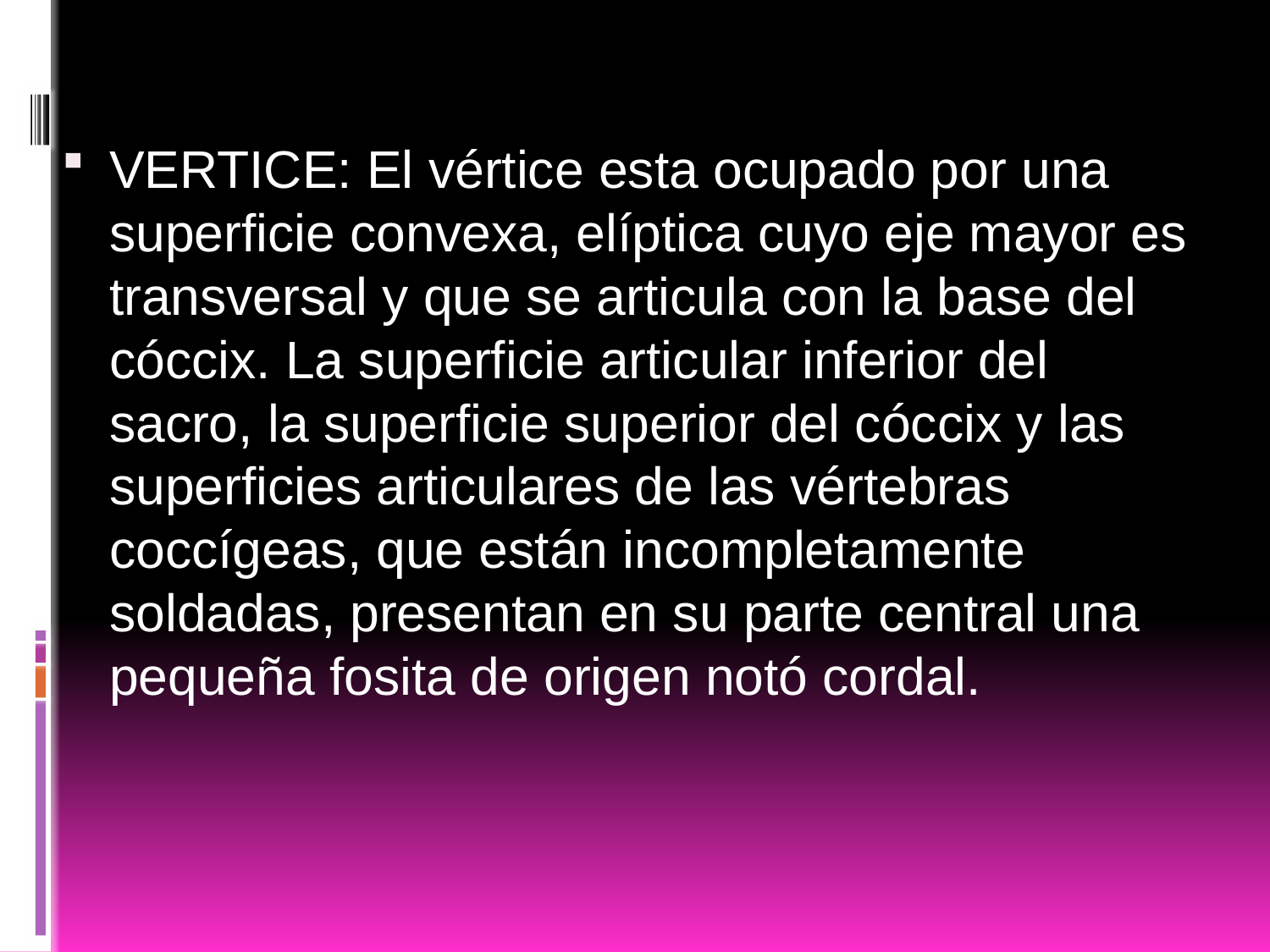

#
VERTICE: El vértice esta ocupado por una superficie convexa, elíptica cuyo eje mayor es transversal y que se articula con la base del cóccix. La superficie articular inferior del sacro, la superficie superior del cóccix y las superficies articulares de las vértebras coccígeas, que están incompletamente soldadas, presentan en su parte central una pequeña fosita de origen notó cordal.